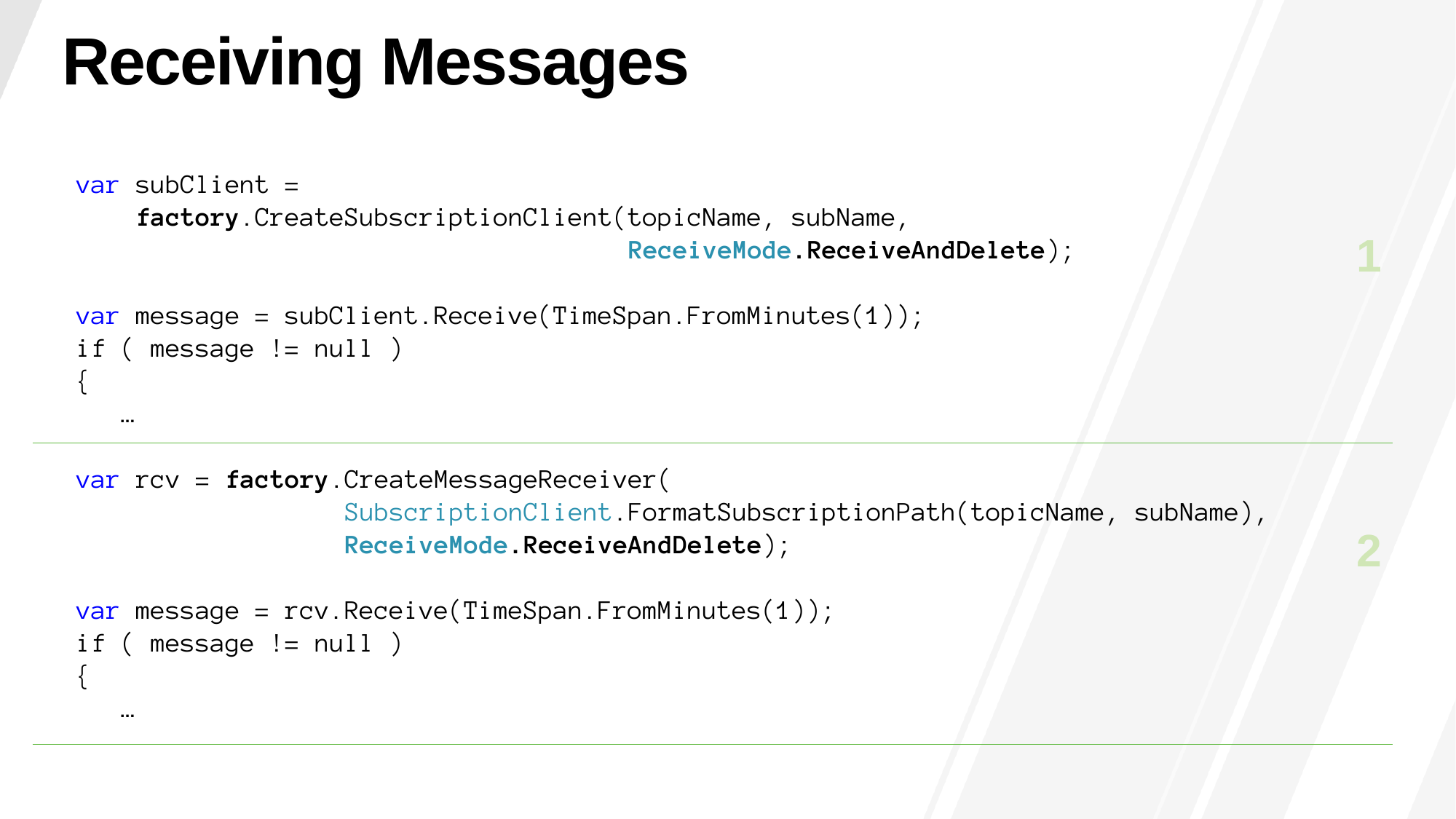

# Receiving Messages

var subClient =
    factory.CreateSubscriptionClient(topicName, subName,
                                     ReceiveMode.ReceiveAndDelete);
var message = subClient.Receive(TimeSpan.FromMinutes(1));
if ( message != null )
{
   …
var rcv = factory.CreateMessageReceiver(
                  SubscriptionClient.FormatSubscriptionPath(topicName, subName),
                  ReceiveMode.ReceiveAndDelete);
var message = rcv.Receive(TimeSpan.FromMinutes(1));
if ( message != null )
{
   …

1
2